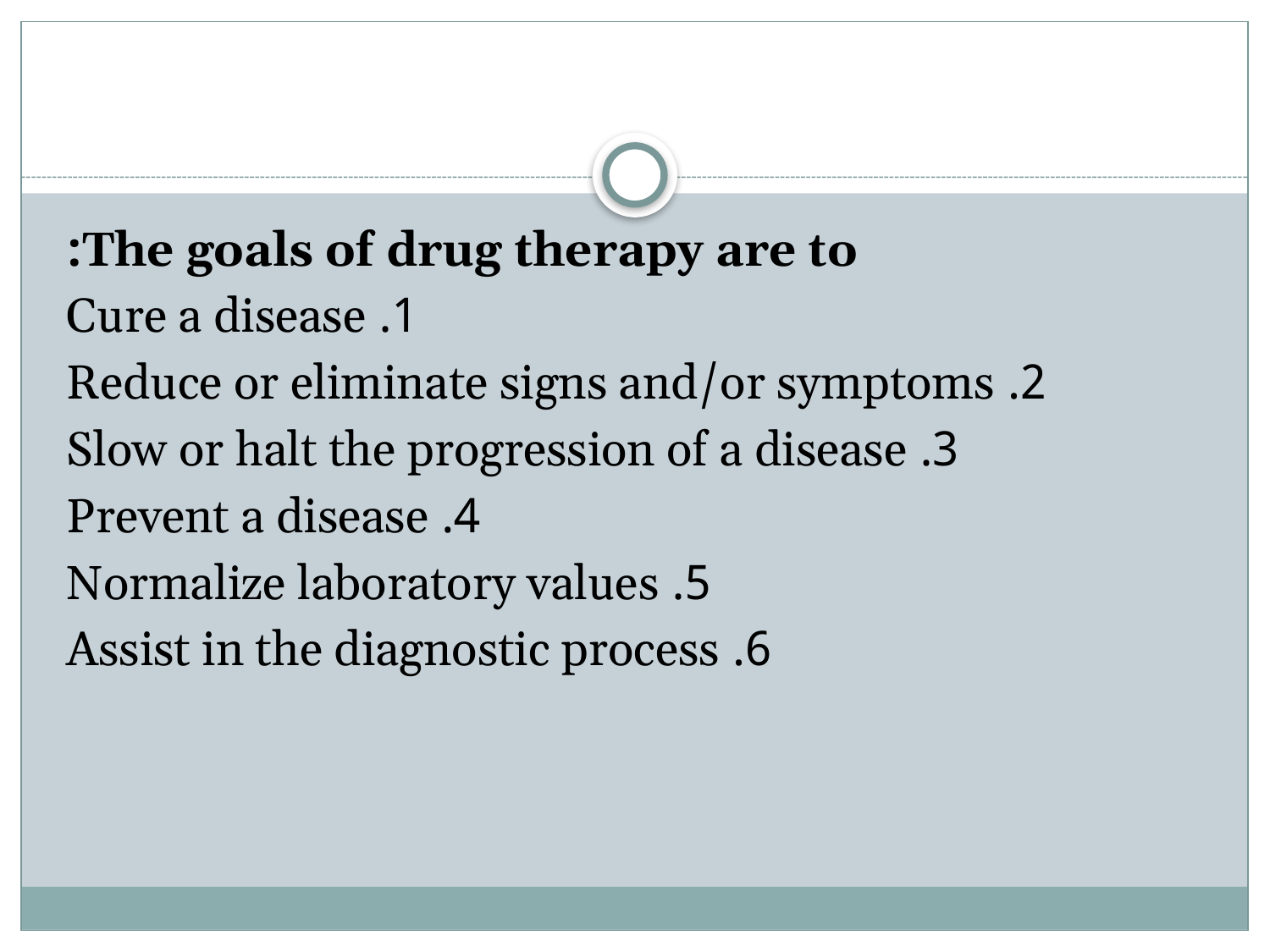

#
The goals of drug therapy are to:
1. Cure a disease
2. Reduce or eliminate signs and/or symptoms
3. Slow or halt the progression of a disease
4. Prevent a disease
5. Normalize laboratory values
6. Assist in the diagnostic process